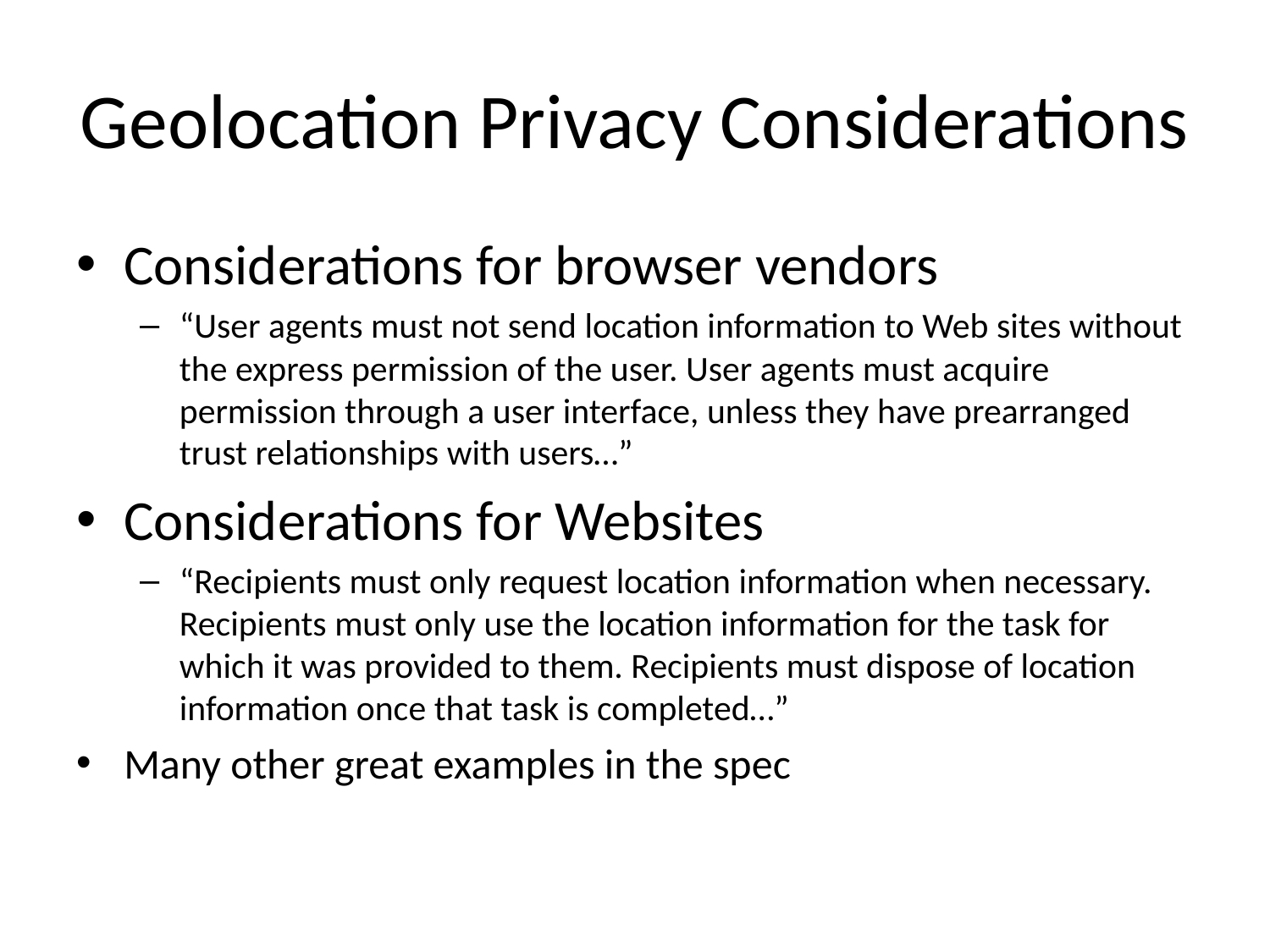

# Geolocation Privacy Considerations
Considerations for browser vendors
“User agents must not send location information to Web sites without the express permission of the user. User agents must acquire permission through a user interface, unless they have prearranged trust relationships with users…”
Considerations for Websites
“Recipients must only request location information when necessary. Recipients must only use the location information for the task for which it was provided to them. Recipients must dispose of location information once that task is completed…”
Many other great examples in the spec